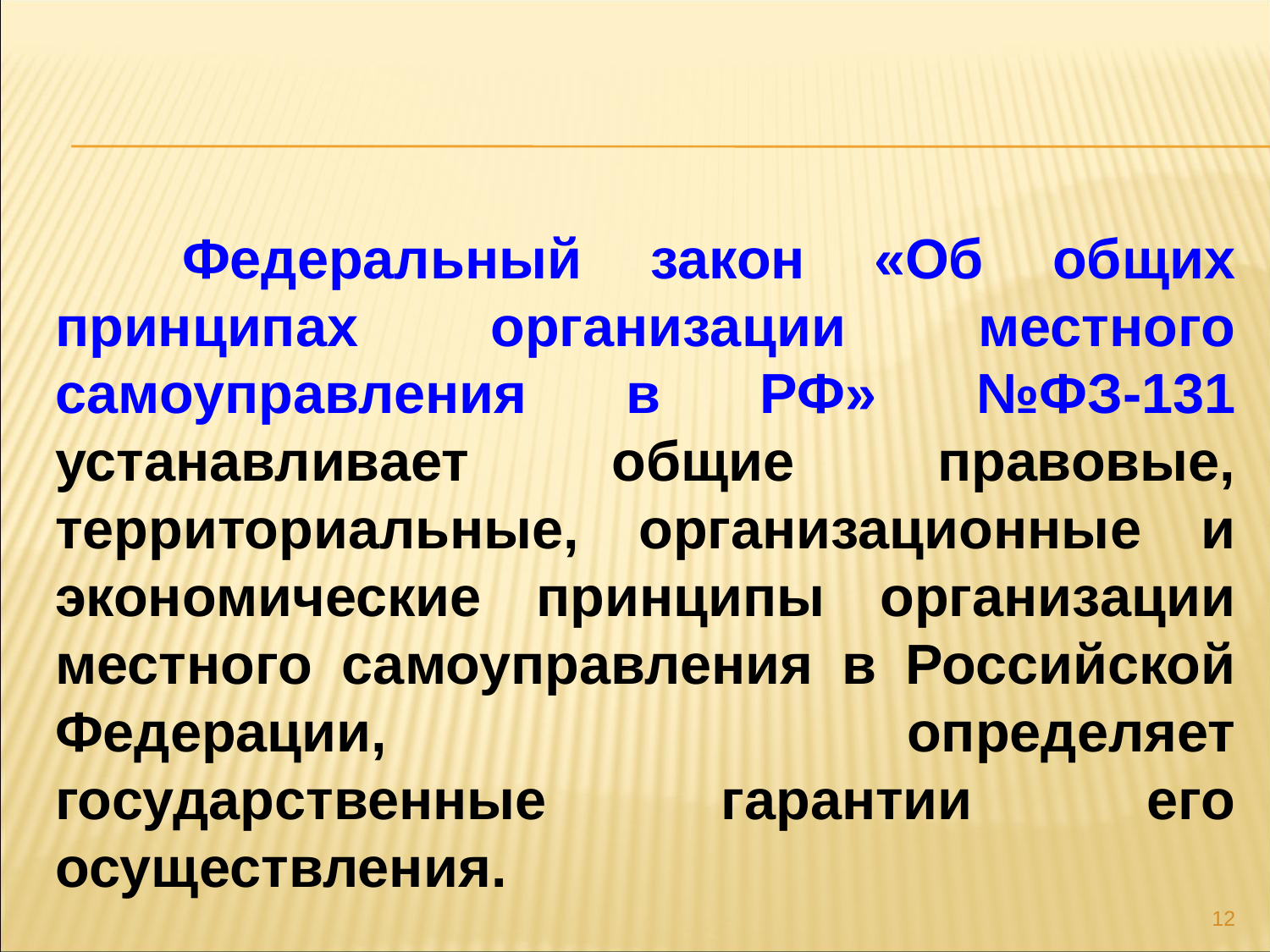

Федеральный закон «Об общих принципах организации местного самоуправления в РФ» №ФЗ-131 устанавливает общие правовые, территориальные, организационные и экономические принципы организации местного самоуправления в Российской Федерации, определяет государственные гарантии его осуществления.
12